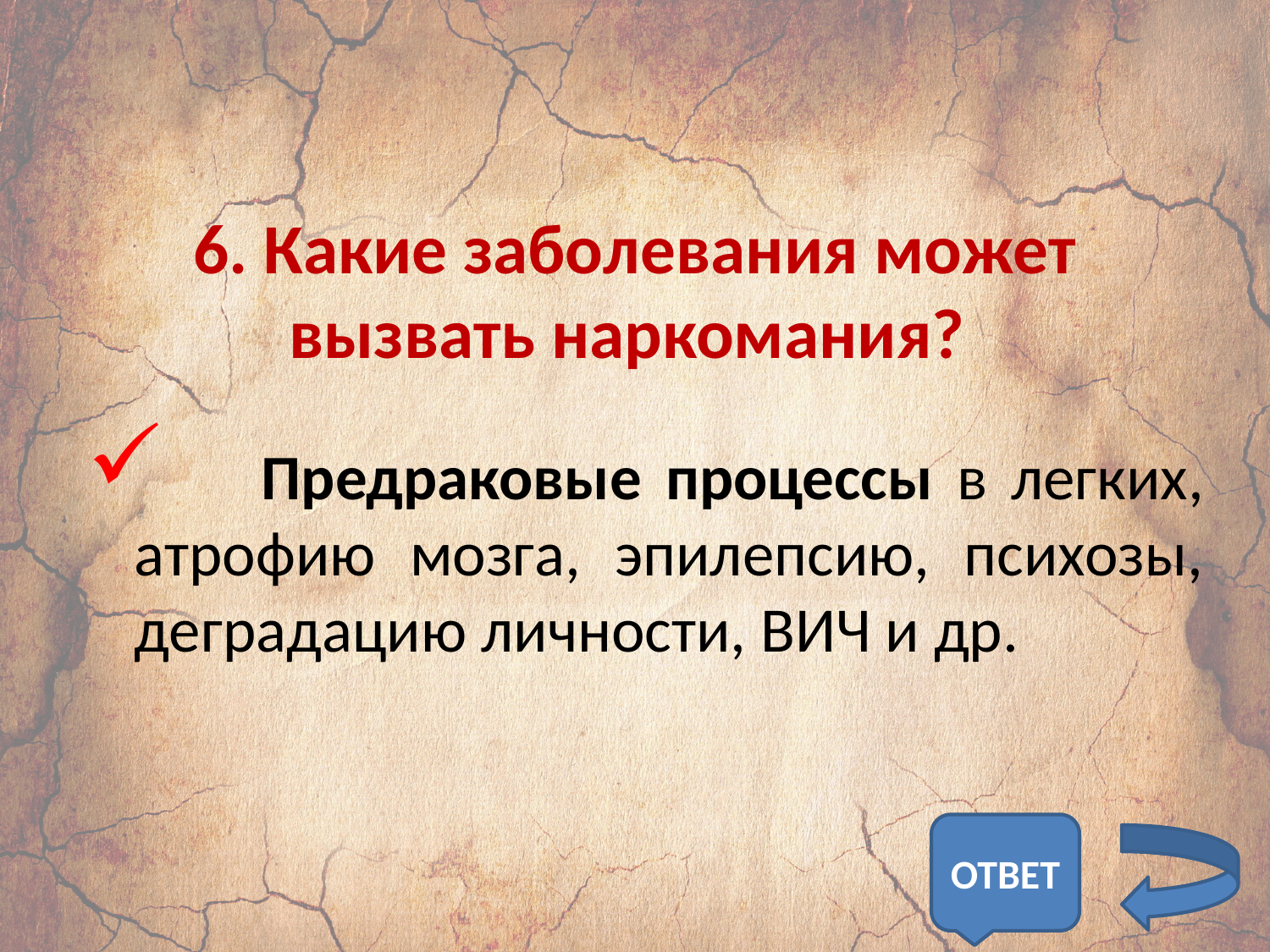

# 6. Какие заболевания может вызвать наркомания?
	Предраковые процессы в легких, атрофию мозга, эпилепсию, психозы, деградацию личности, ВИЧ и др.
ОТВЕТ